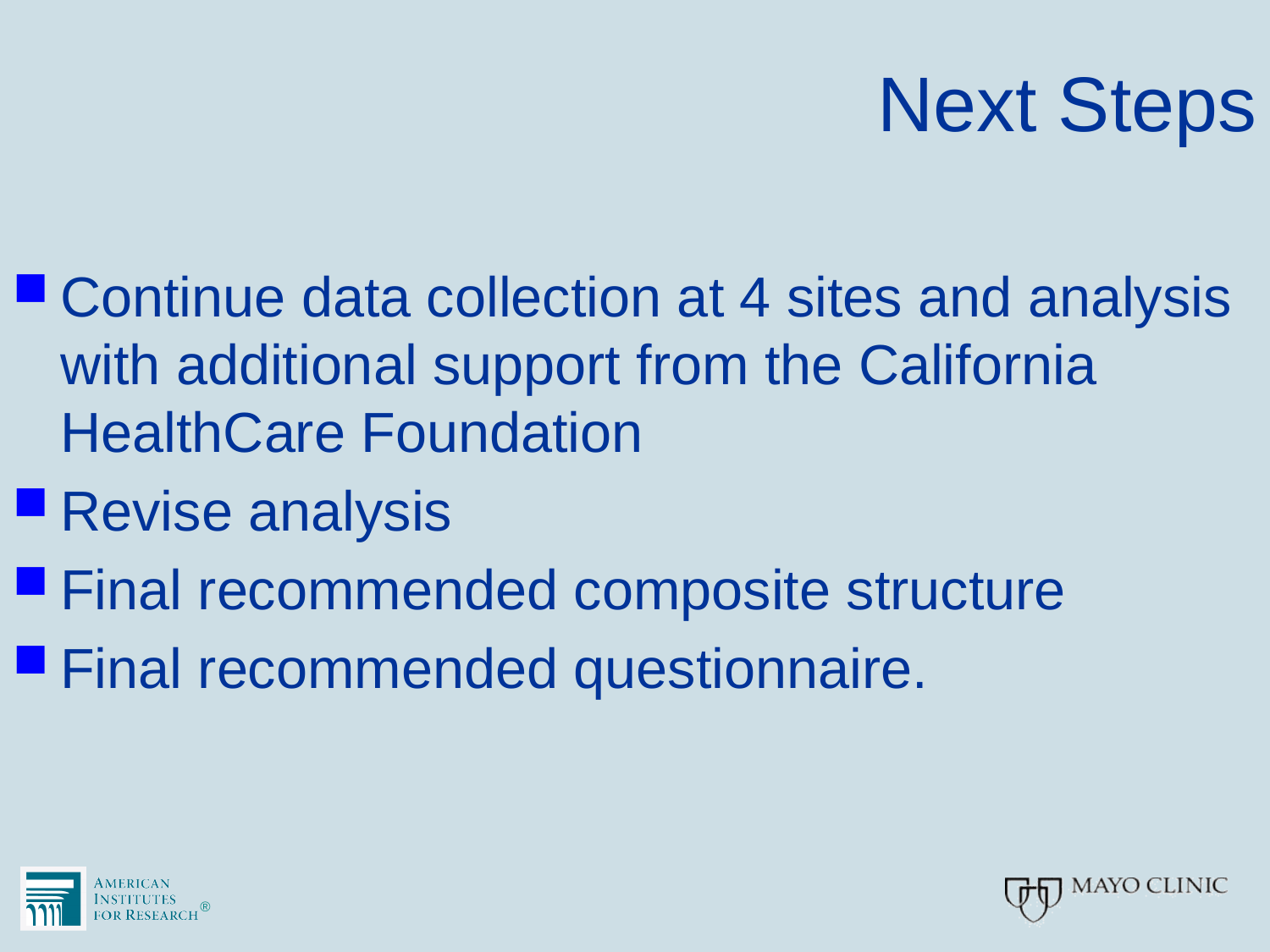

# Next Steps
Continue data collection at 4 sites and analysis with additional support from the California HealthCare Foundation
Revise analysis
Final recommended composite structure
Final recommended questionnaire.